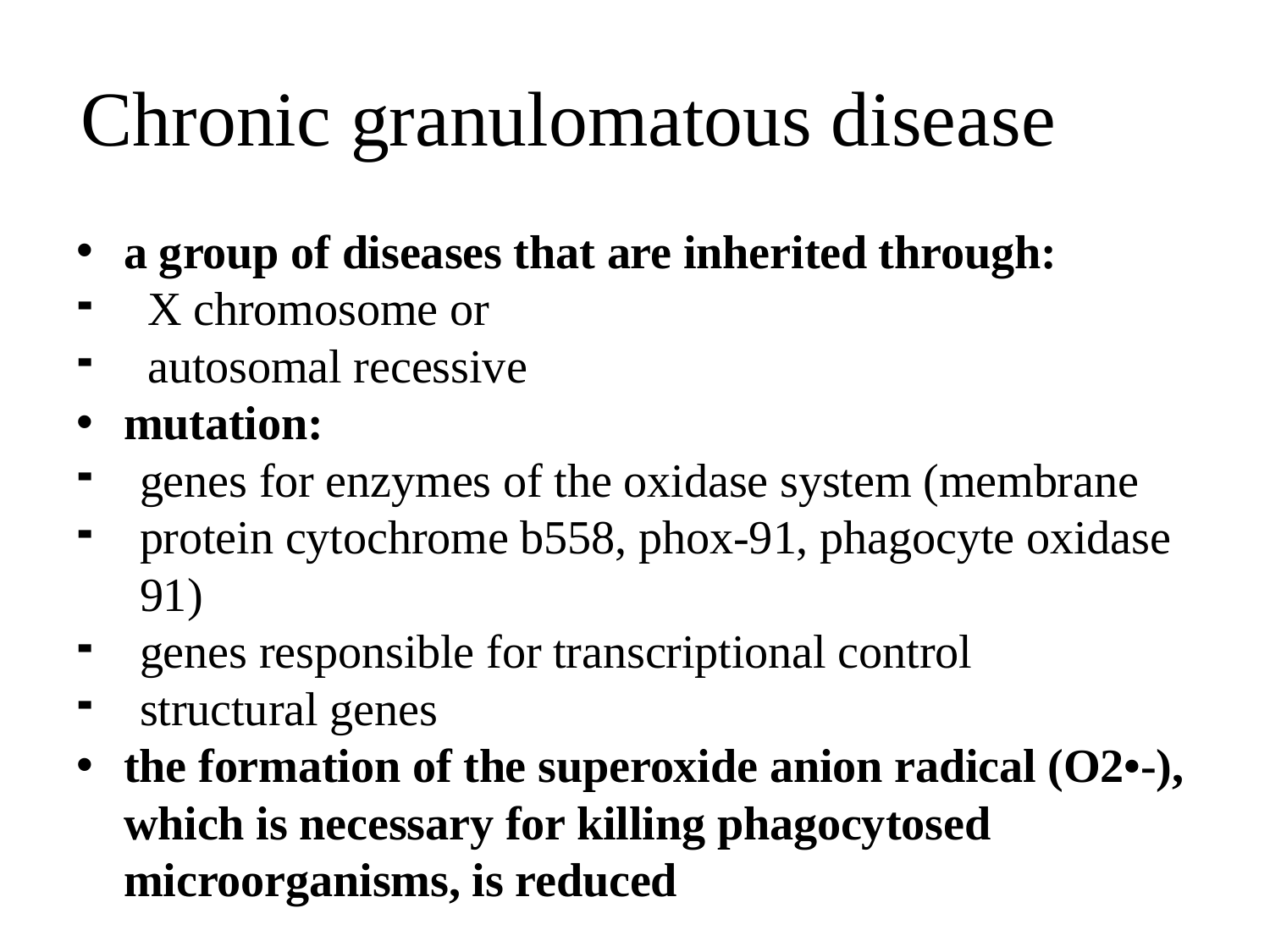

# Chronic granulomatous disease
a group of diseases that are inherited through:
X chromosome or
autosomal recessive
mutation:
genes for enzymes of the oxidase system (membrane
protein cytochrome b558, phox-91, phagocyte oxidase 91)
genes responsible for transcriptional control
structural genes
the formation of the superoxide anion radical (O2•-), which is necessary for killing phagocytosed microorganisms, is reduced